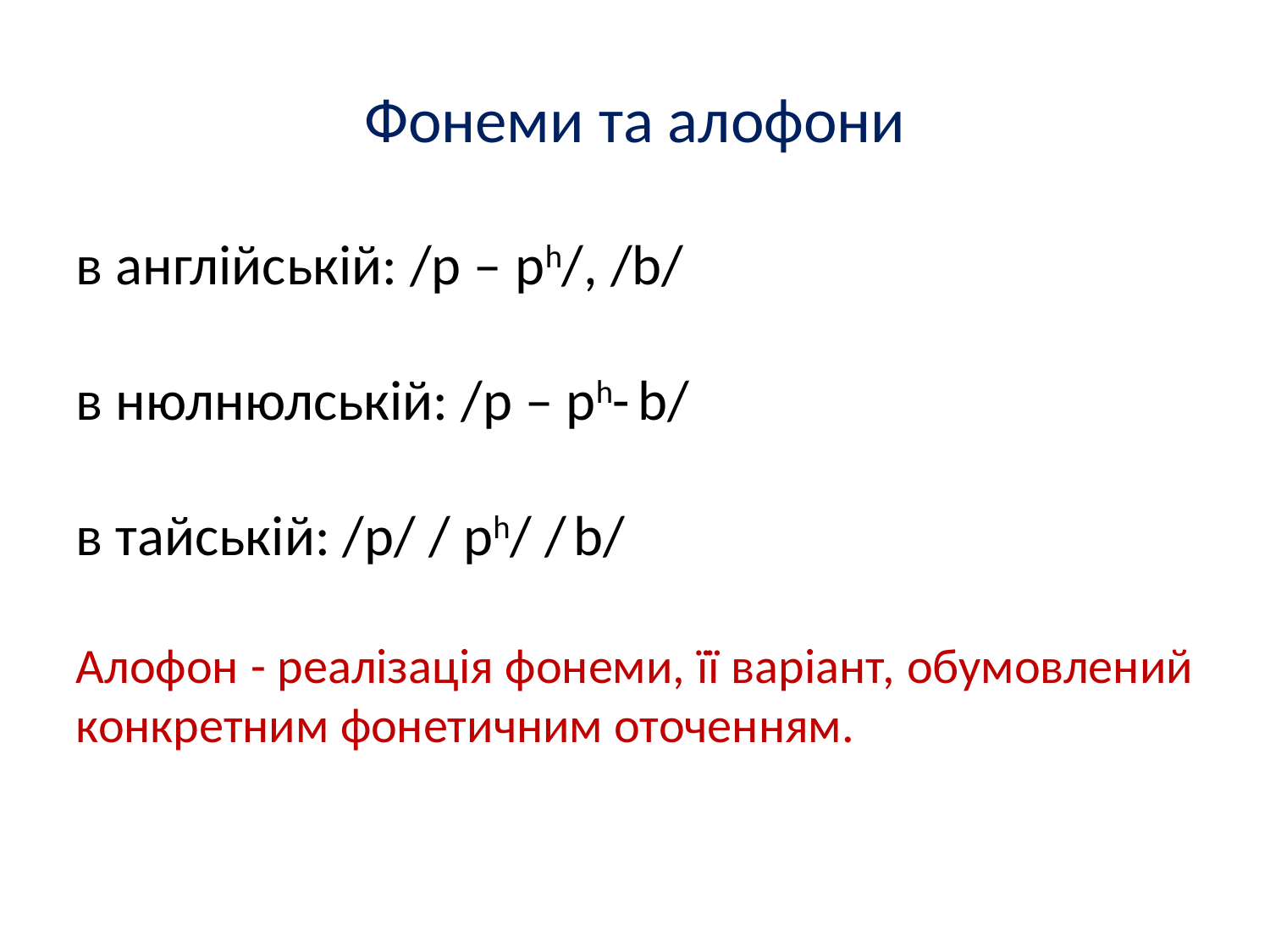

Фонеми та алофони
в англійській: /p – ph/, /b/

в нюлнюлській: /p – ph- b/

в тайській: /p/ / ph/ / b/

Алофон - реалізація фонеми, її варіант, обумовлений конкретним фонетичним оточенням.